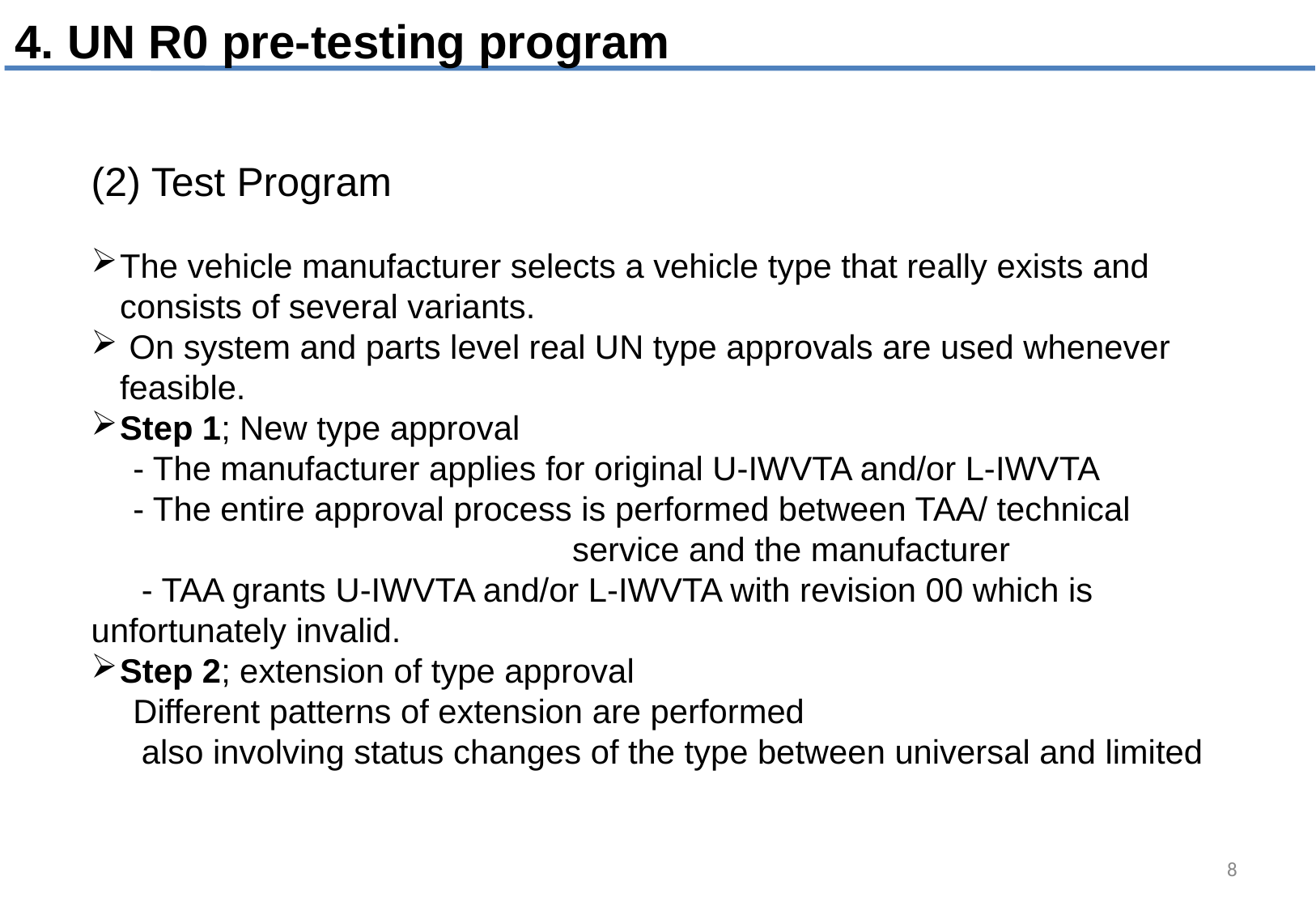

4. UN R0 pre-testing program

(2) Test Program

The vehicle manufacturer selects a vehicle type that really exists and consists of several variants.
 On system and parts level real UN type approvals are used whenever feasible.
Step 1; New type approval
　- The manufacturer applies for original U-IWVTA and/or L-IWVTA
　- The entire approval process is performed between TAA/ technical   　　　　　　　　　　　　　　　service and the manufacturer
　 - TAA grants U-IWVTA and/or L-IWVTA with revision 00 which is unfortunately invalid.
Step 2; extension of type approval
　Different patterns of extension are performed
　 also involving status changes of the type between universal and limited

8